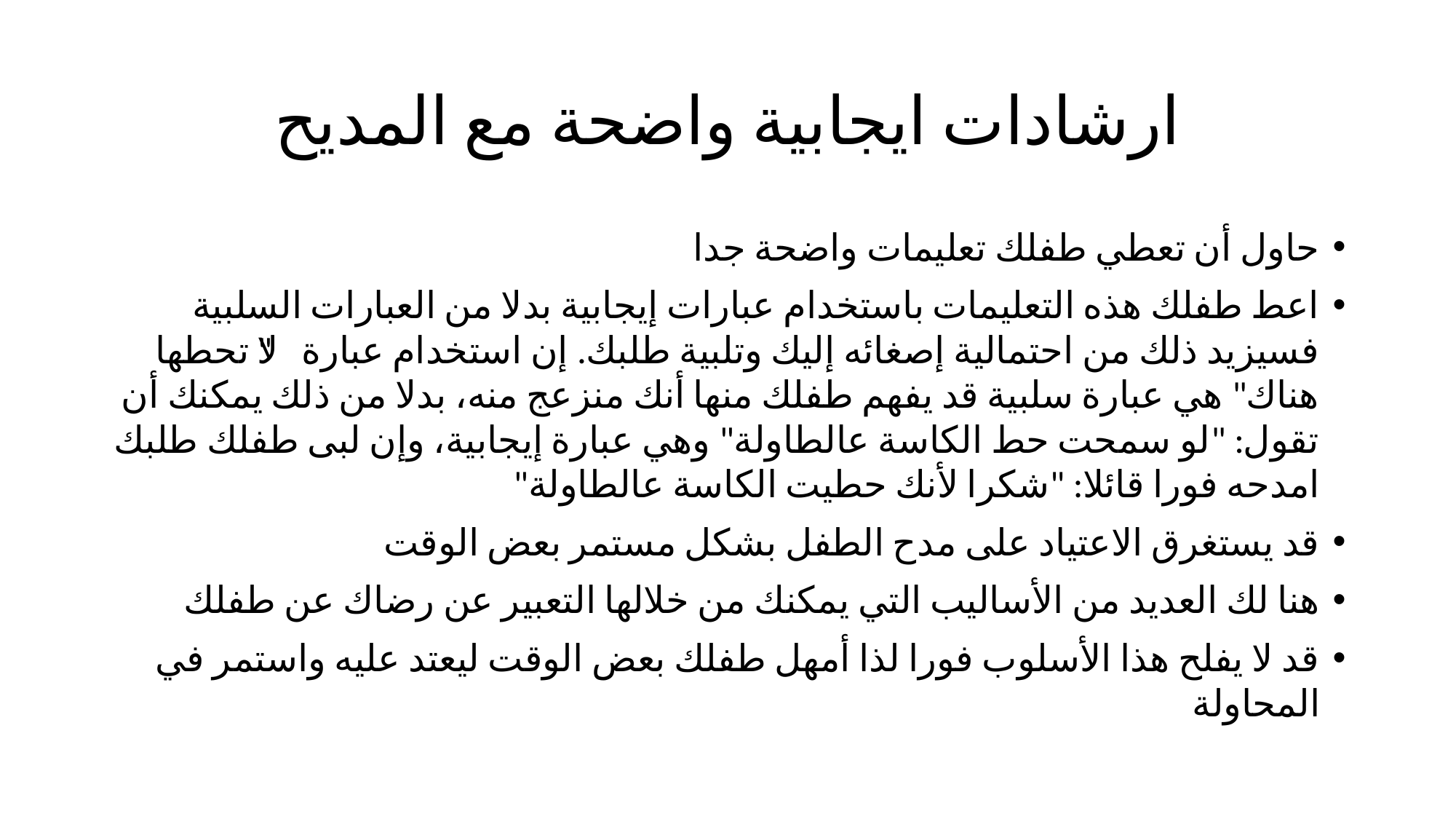

# ارشادات ايجابية واضحة مع المديح
حاول أن تعطي طفلك تعليمات واضحة جدا
اعط طفلك هذه التعليمات باستخدام عبارات إيجابية بدلا من العبارات السلبية فسيزيد ذلك من احتمالية إصغائه إليك وتلبية طلبك. إن استخدام عبارة "لا تحطها هناك" هي عبارة سلبية قد يفهم طفلك منها أنك منزعج منه، بدلا من ذلك يمكنك أن تقول: "لو سمحت حط الكاسة عالطاولة" وهي عبارة إيجابية، وإن لبى طفلك طلبك امدحه فورا قائلا: "شكرا لأنك حطيت الكاسة عالطاولة"
قد يستغرق الاعتياد على مدح الطفل بشكل مستمر بعض الوقت
هنا لك العديد من الأساليب التي يمكنك من خلالها التعبير عن رضاك عن طفلك
قد لا يفلح هذا الأسلوب فورا لذا أمهل طفلك بعض الوقت ليعتد عليه واستمر في المحاولة